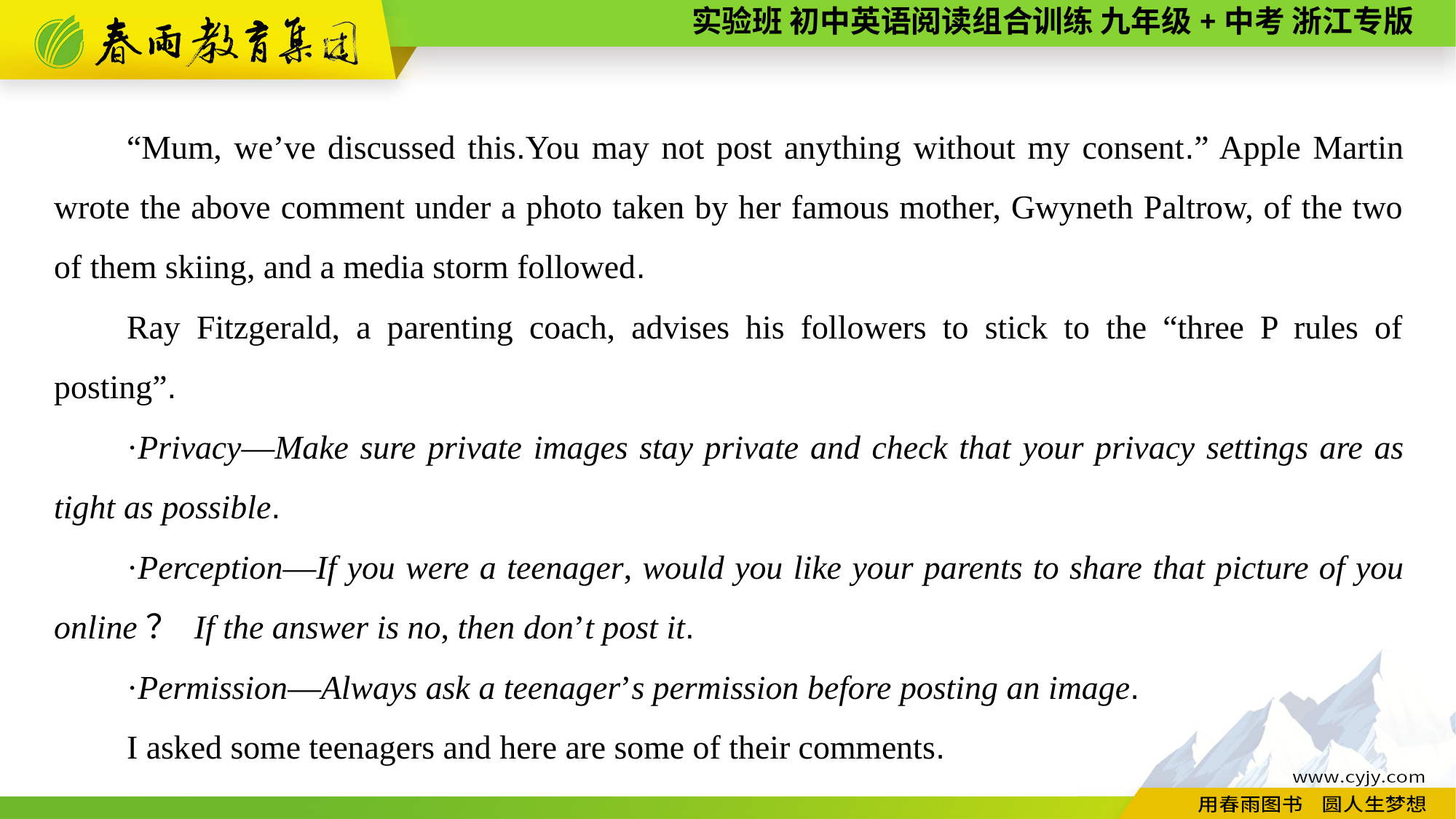

“Mum, we’ve discussed this.You may not post anything without my consent.” Apple Martin wrote the above comment under a photo taken by her famous mother, Gwyneth Paltrow, of the two of them skiing, and a media storm followed.
Ray Fitzgerald, a parenting coach, advises his followers to stick to the “three P rules of posting”.
·Privacy—Make sure private images stay private and check that your privacy settings are as tight as possible.
·Perception—If you were a teenager, would you like your parents to share that picture of you online？ If the answer is no, then don’t post it.
·Permission—Always ask a teenager’s permission before posting an image.
I asked some teenagers and here are some of their comments.